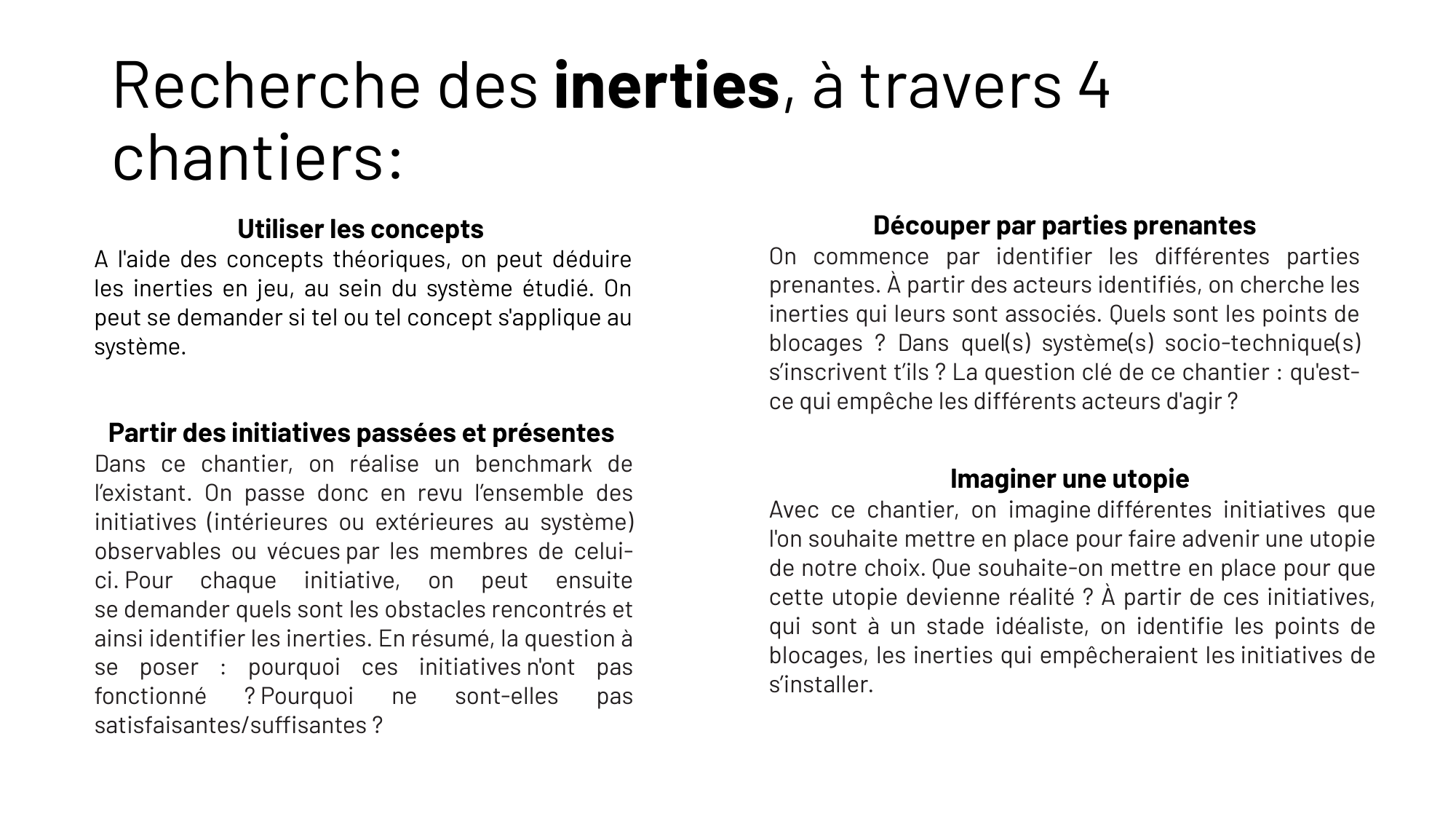

# Recherche des inerties, à travers 4 chantiers:
Découper par parties prenantes
On commence par identifier les différentes parties prenantes. À partir des acteurs identifiés, on cherche les inerties qui leurs sont associés. Quels sont les points de blocages ? Dans quel(s) système(s) socio-technique(s) s’inscrivent t’ils ? La question clé de ce chantier : qu'est-ce qui empêche les différents acteurs d'agir ?

Utiliser les concepts
A l'aide des concepts théoriques, on peut déduire les inerties en jeu, au sein du système étudié. On peut se demander si tel ou tel concept s'applique au système.
Partir des initiatives passées et présentes
Dans ce chantier, on réalise un benchmark de l’existant. On passe donc en revu l’ensemble des initiatives (intérieures ou extérieures au système) observables ou vécues par les membres de celui-ci. Pour chaque initiative, on peut ensuite se demander quels sont les obstacles rencontrés et ainsi identifier les inerties. En résumé, la question à se poser : pourquoi ces initiatives n'ont pas fonctionné ? Pourquoi ne sont-elles pas satisfaisantes/suffisantes ?

Imaginer une utopie
Avec ce chantier, on imagine différentes initiatives que l'on souhaite mettre en place pour faire advenir une utopie de notre choix. Que souhaite-on mettre en place pour que cette utopie devienne réalité ? À partir de ces initiatives, qui sont à un stade idéaliste, on identifie les points de blocages, les inerties qui empêcheraient les initiatives de s’installer.